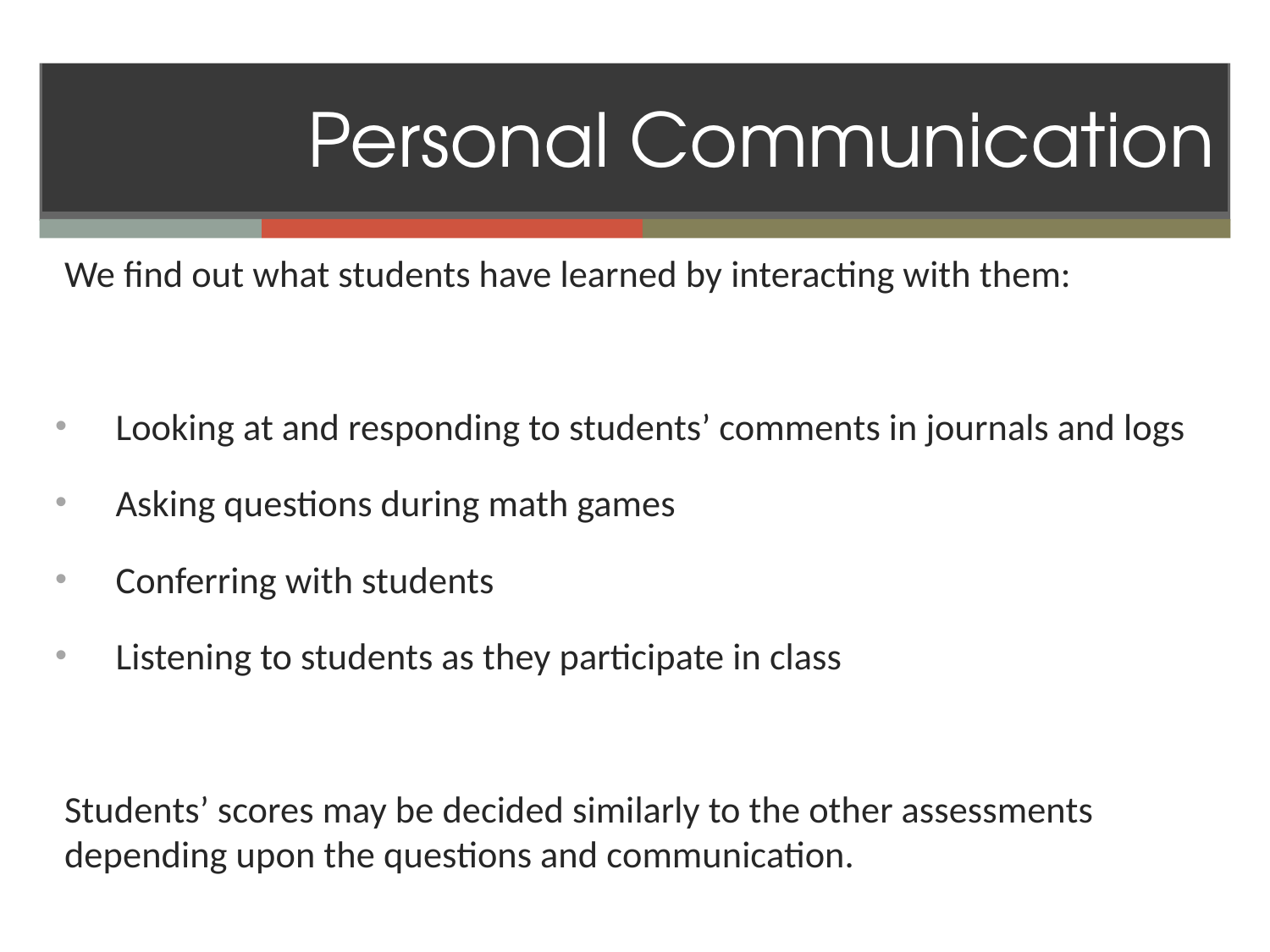

# Personal Communication
We find out what students have learned by interacting with them:

Looking at and responding to students’ comments in journals and logs
Asking questions during math games
Conferring with students
Listening to students as they participate in class

Students’ scores may be decided similarly to the other assessments depending upon the questions and communication.